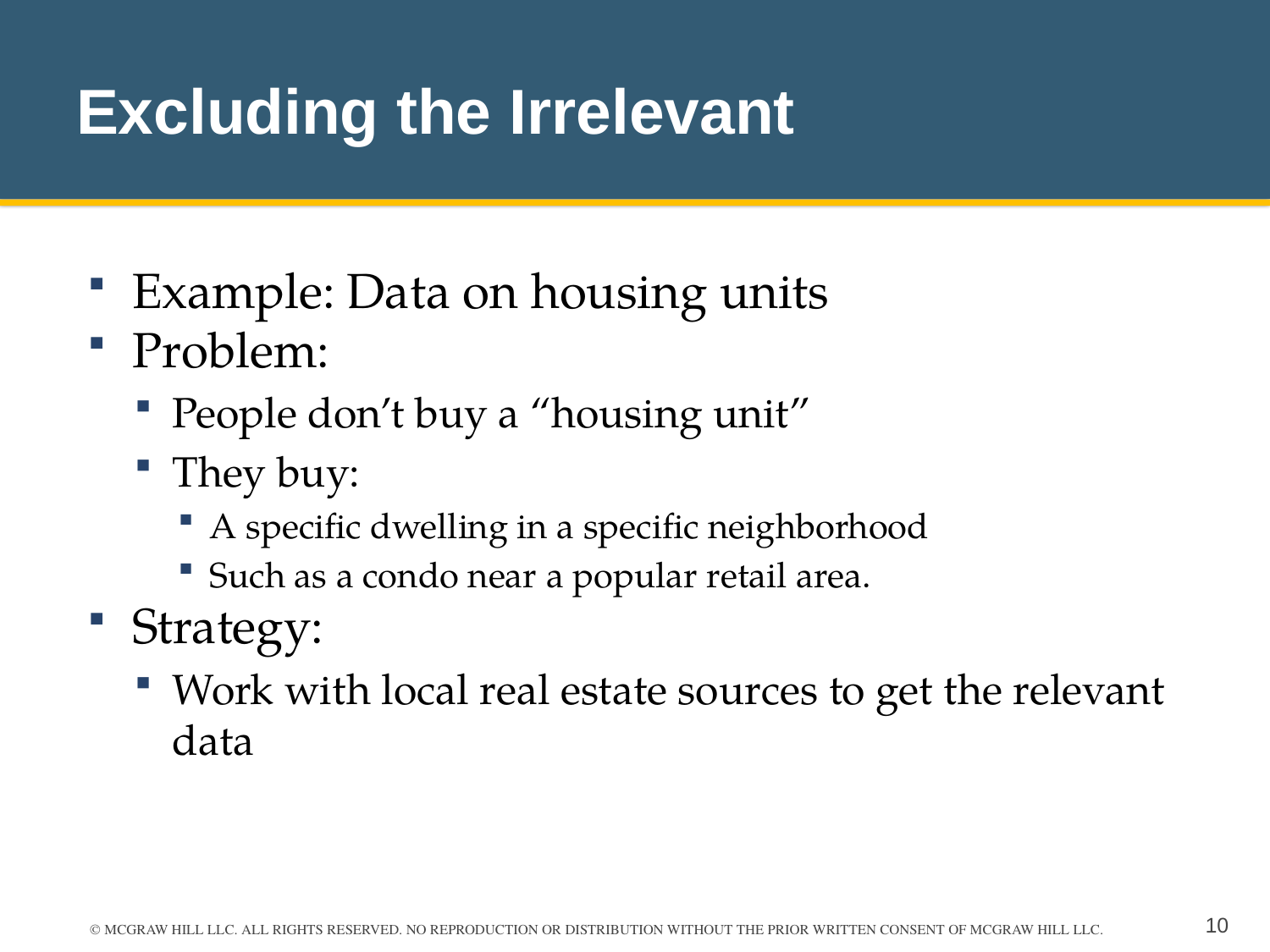

# Excluding the Irrelevant
Example: Data on housing units
Problem:
People don’t buy a “housing unit”
They buy:
A specific dwelling in a specific neighborhood
Such as a condo near a popular retail area.
Strategy:
Work with local real estate sources to get the relevant data
© MCGRAW HILL LLC. ALL RIGHTS RESERVED. NO REPRODUCTION OR DISTRIBUTION WITHOUT THE PRIOR WRITTEN CONSENT OF MCGRAW HILL LLC.
10